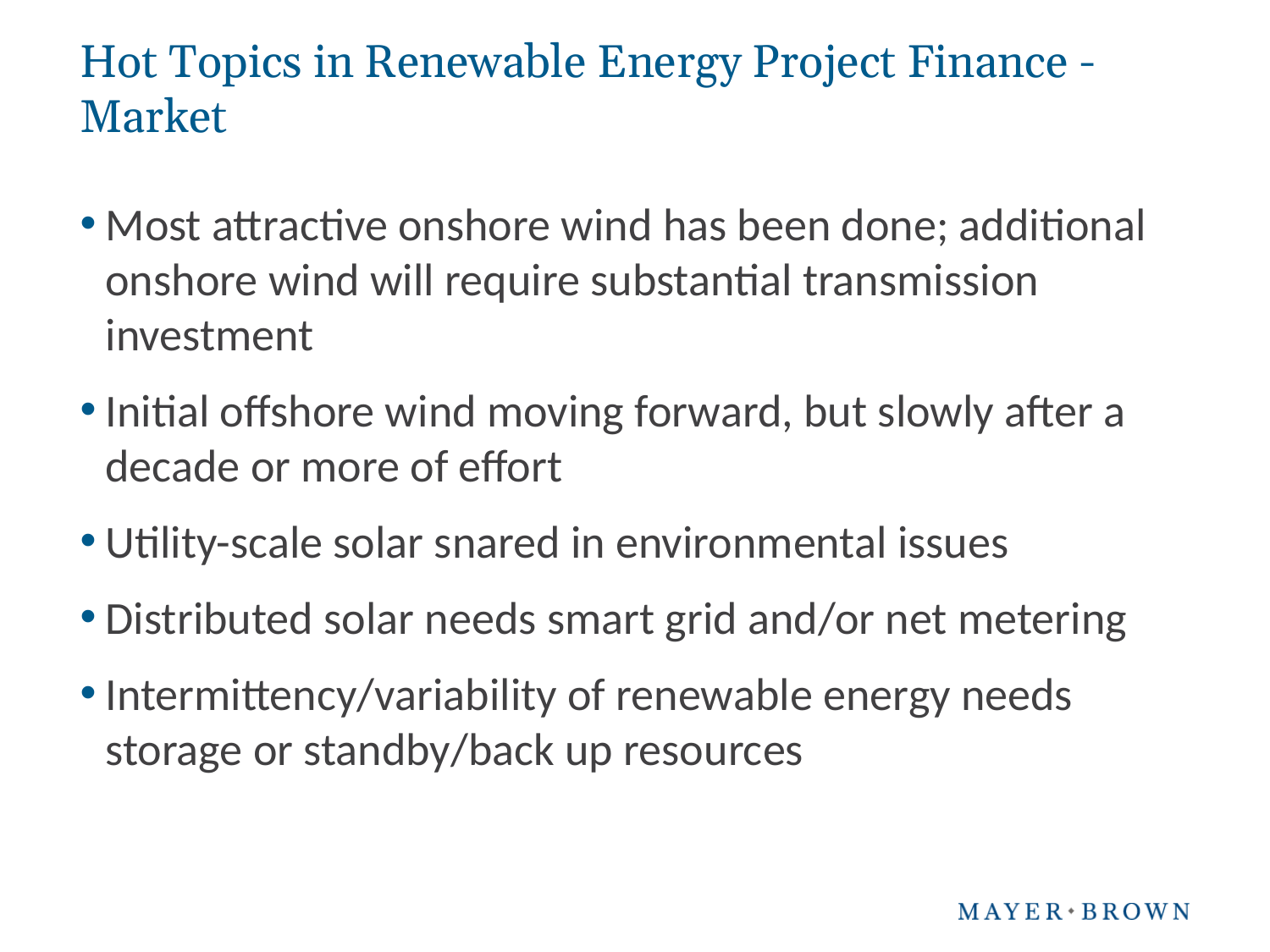

# Hot Topics in Renewable Energy Project Finance -Market
Most attractive onshore wind has been done; additional onshore wind will require substantial transmission investment
Initial offshore wind moving forward, but slowly after a decade or more of effort
Utility-scale solar snared in environmental issues
Distributed solar needs smart grid and/or net metering
Intermittency/variability of renewable energy needs storage or standby/back up resources